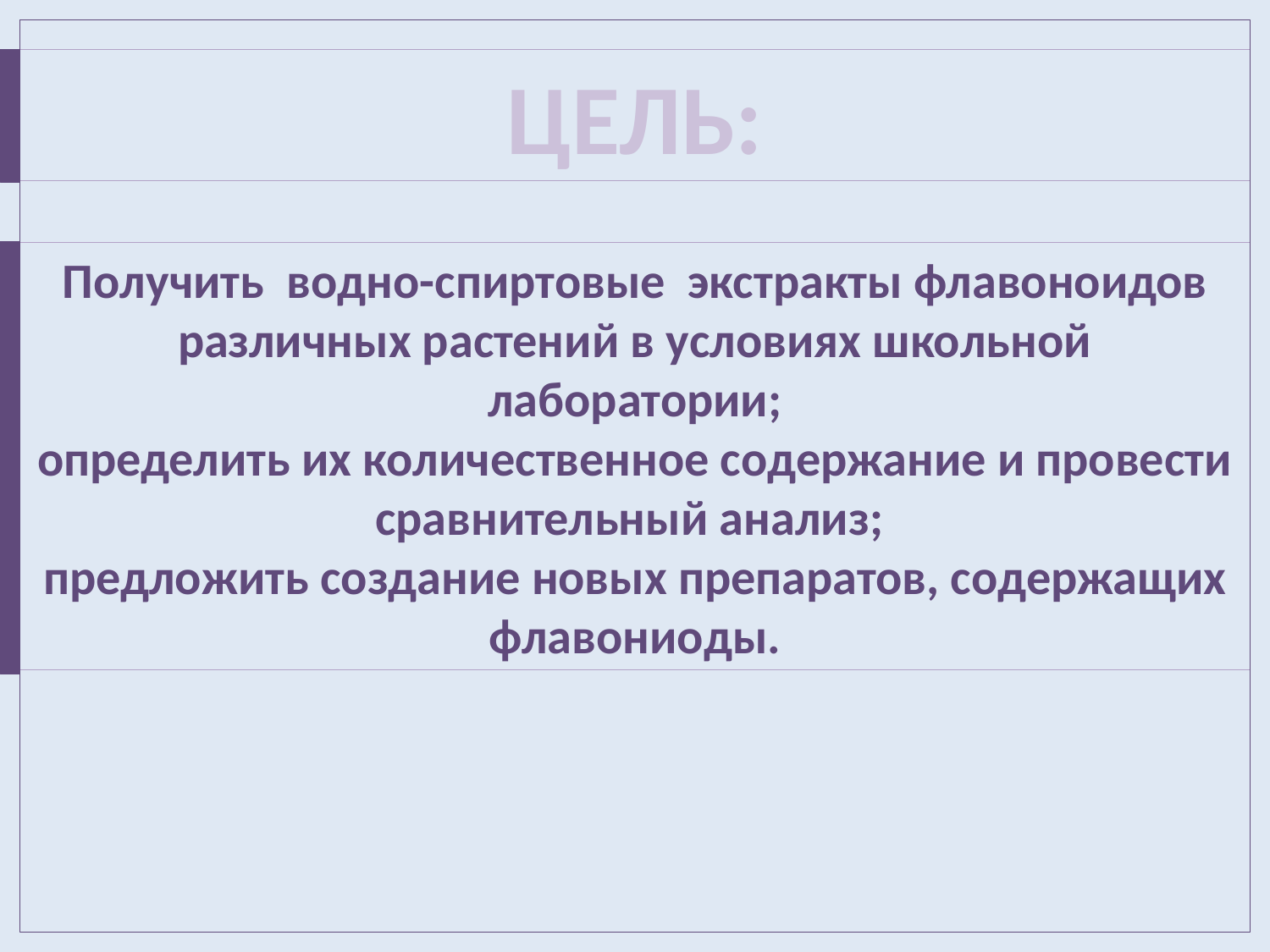

ЦЕЛЬ:

Получить  водно-спиртовые  экстракты флавоноидов различных растений в условиях школьной лаборатории;
определить их количественное содержание и провести сравнительный анализ;
предложить создание новых препаратов, содержащих флавониоды.